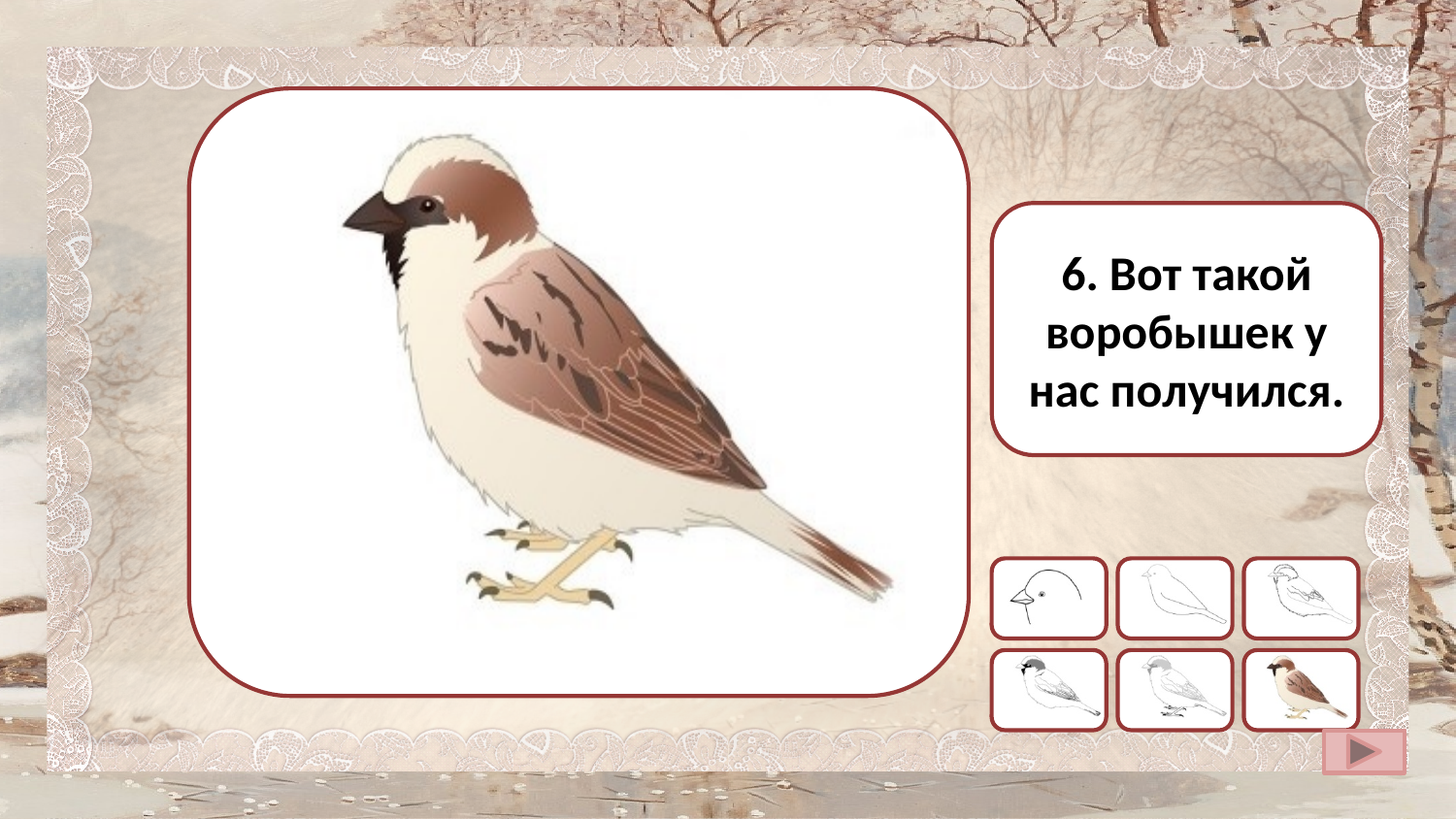

6. Вот такой воробышек у нас получился.